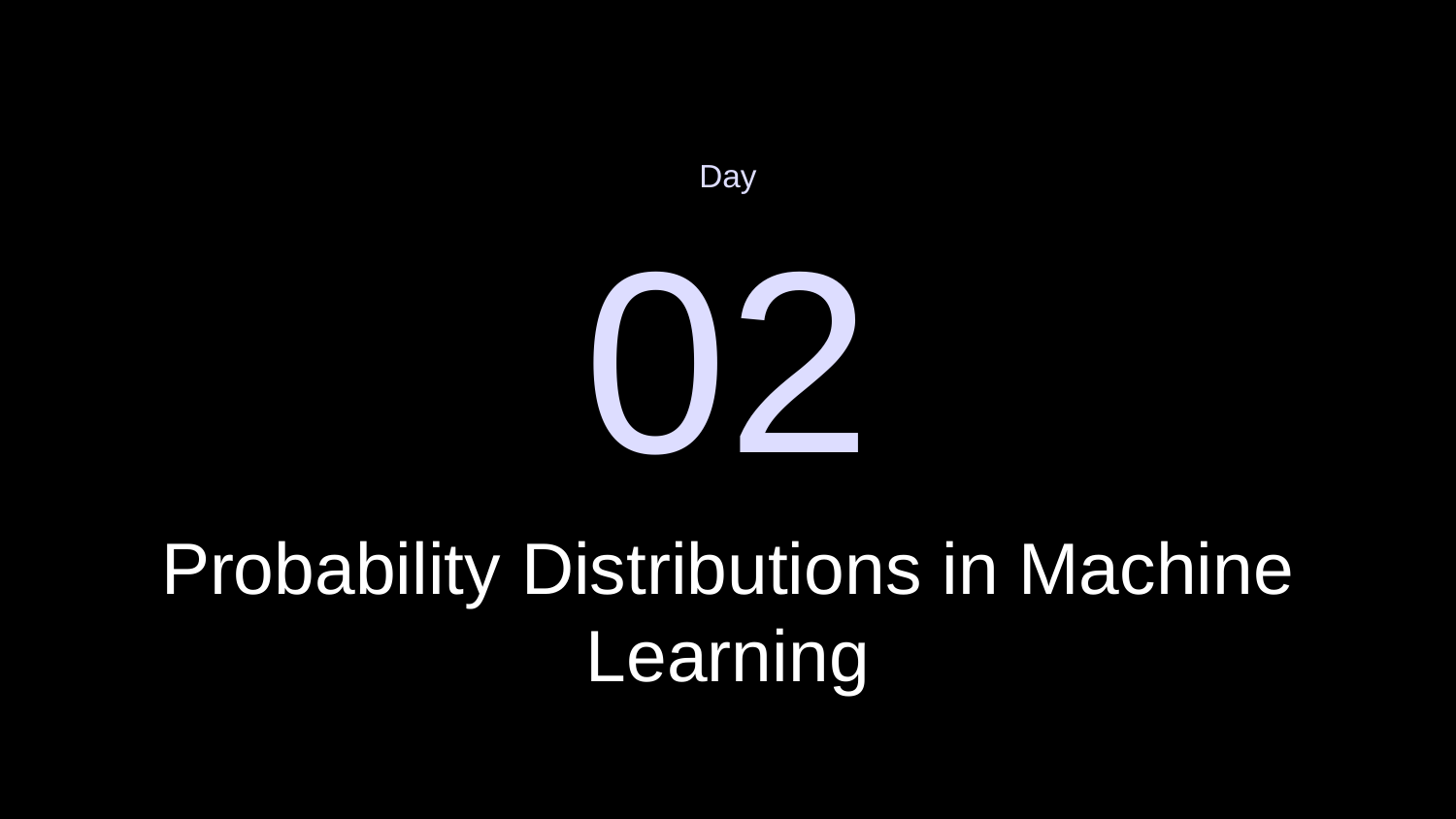

Day
02
# Probability Distributions in Machine Learning